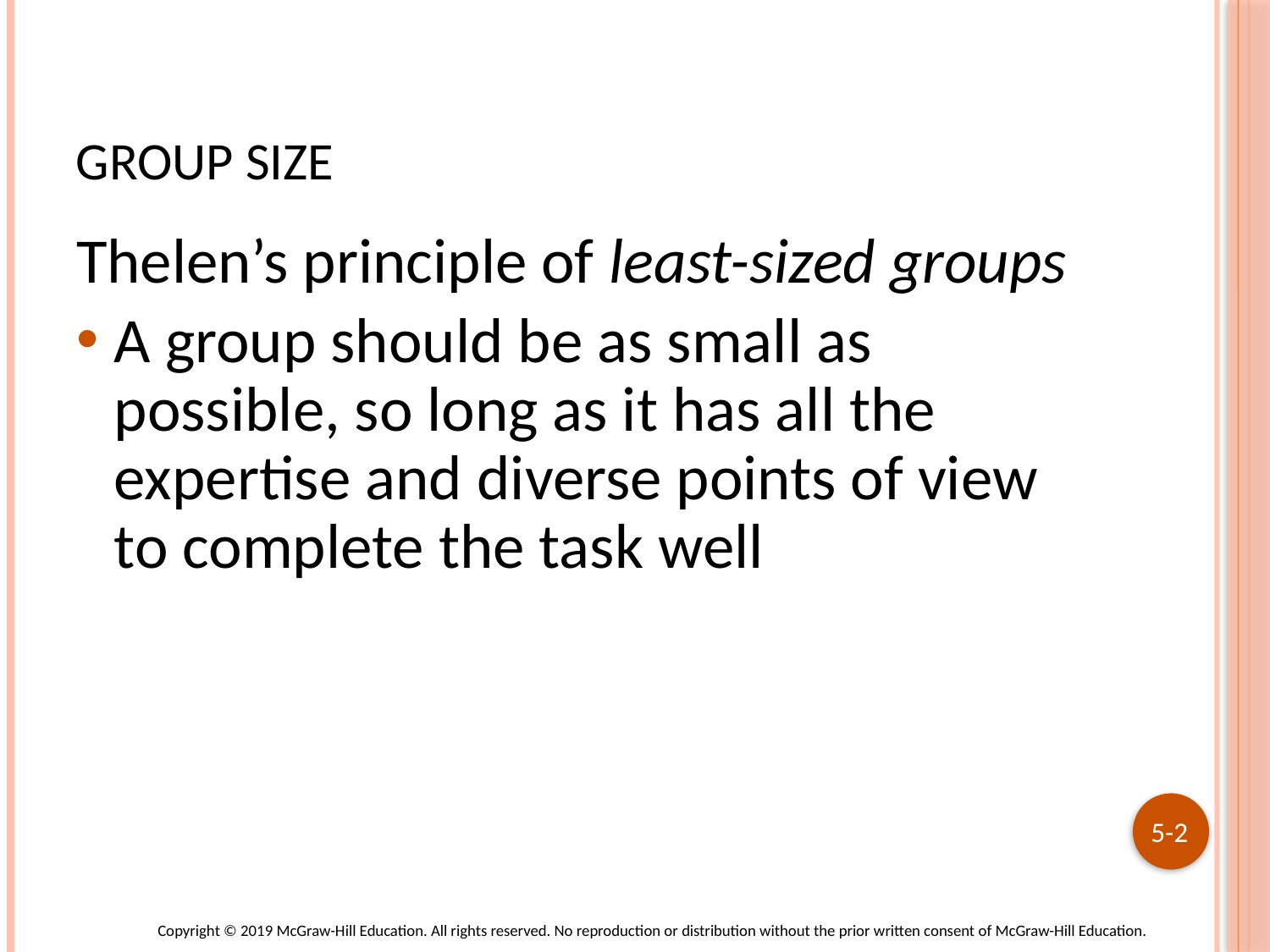

# Group Size
Thelen’s principle of least-sized groups
A group should be as small as possible, so long as it has all the expertise and diverse points of view to complete the task well